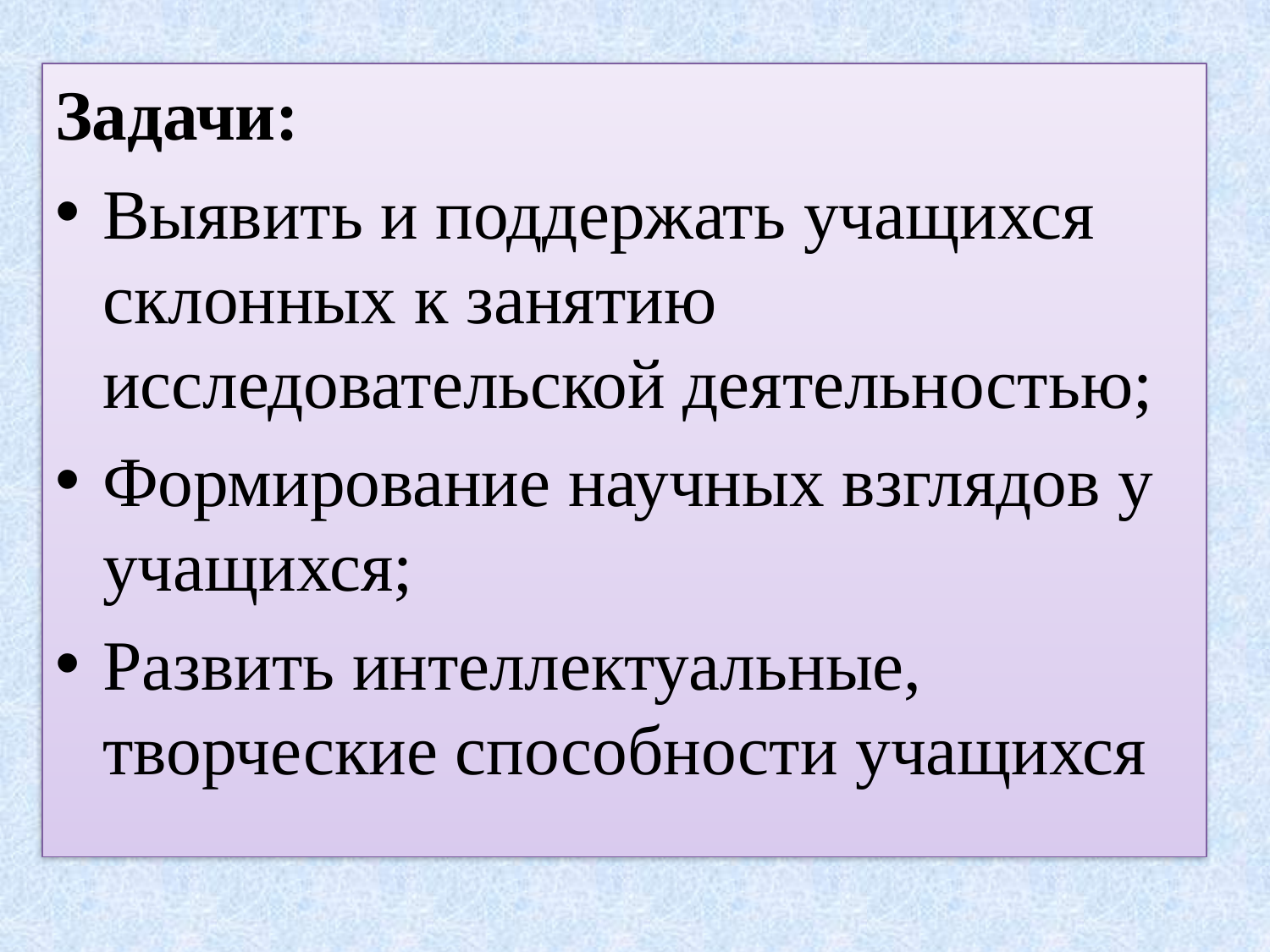

Задачи:
Выявить и поддержать учащихся склонных к занятию исследовательской деятельностью;
Формирование научных взглядов у учащихся;
Развить интеллектуальные, творческие способности учащихся